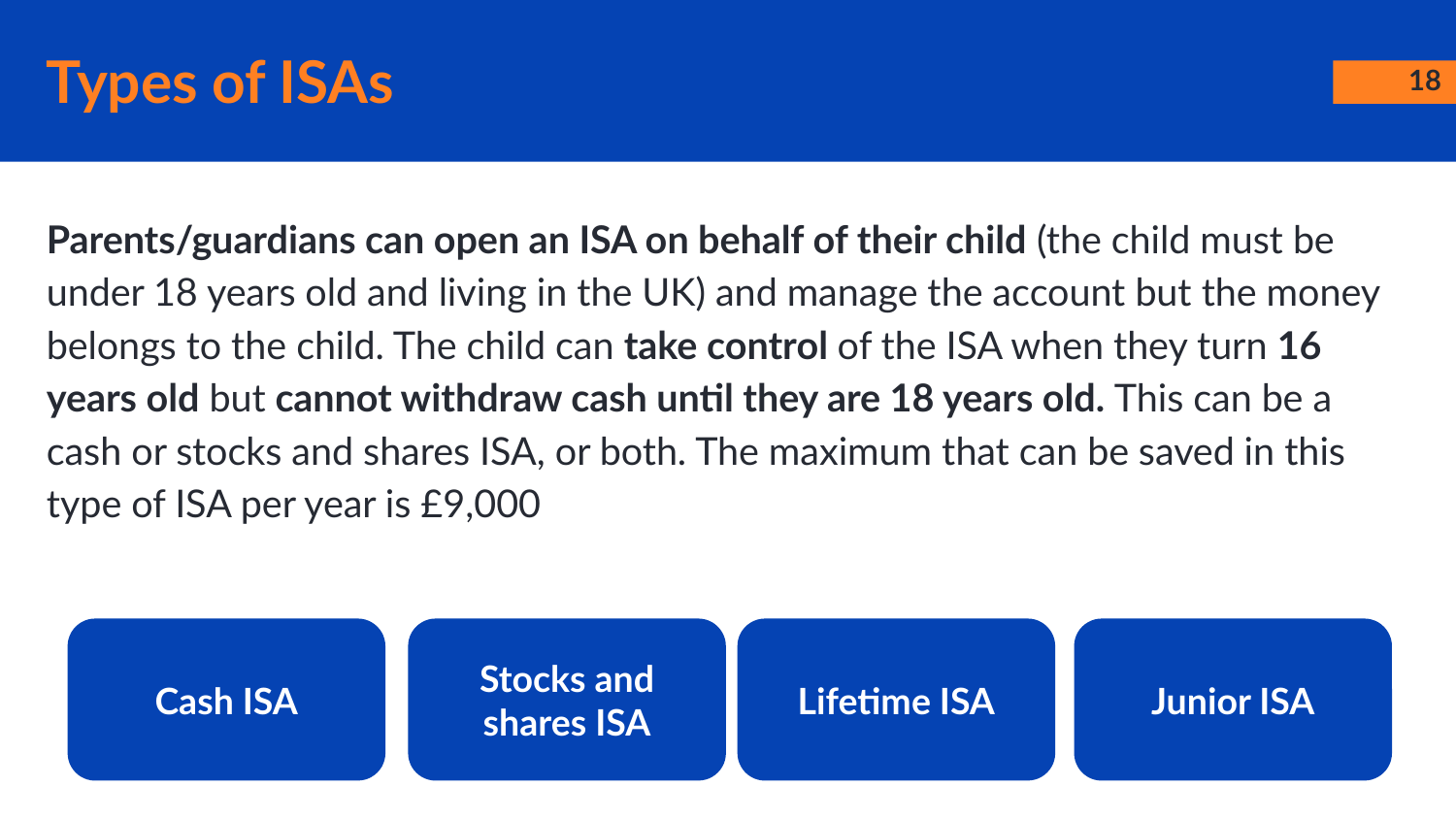

# Types of ISAs

18
Parents/guardians can open an ISA on behalf of their child (the child must be under 18 years old and living in the UK) and manage the account but the money belongs to the child. The child can take control of the ISA when they turn 16 years old but cannot withdraw cash until they are 18 years old. This can be a cash or stocks and shares ISA, or both. The maximum that can be saved in this type of ISA per year is £9,000

Electricity bills

Weekly food shop
Lunch out
Cash ISA
Stocks and shares ISA
Lifetime ISA
Junior ISA
Lunch out